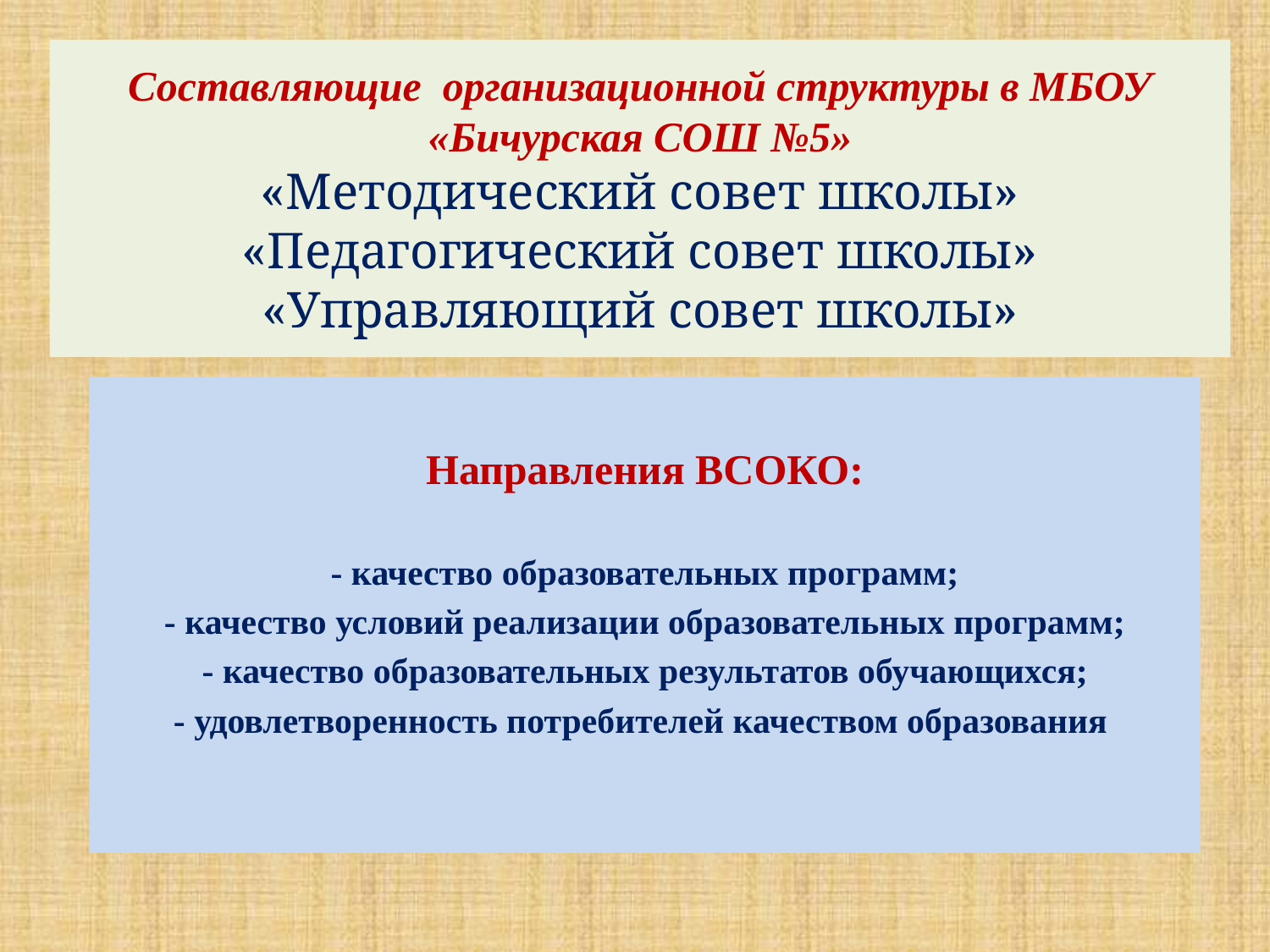

# Составляющие  организационной структуры в МБОУ «Бичурская СОШ №5» «Методический совет школы» «Педагогический совет школы» «Управляющий совет школы»

Направления ВСОКО:

- качество образовательных программ;
- качество условий реализации образовательных программ;
- качество образовательных результатов обучающихся;
- удовлетворенность потребителей качеством образования